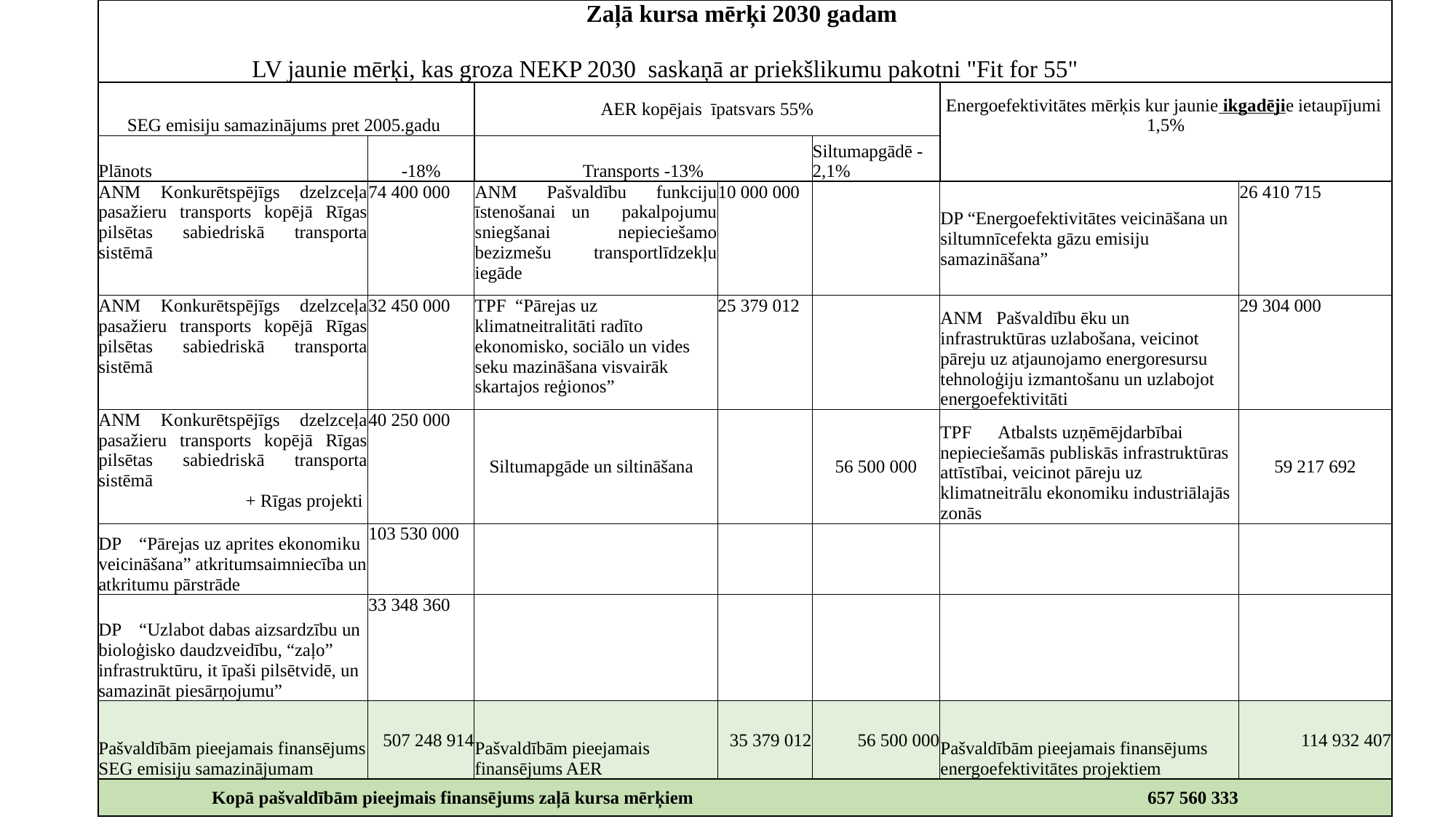

| Zaļā kursa mērķi 2030 gadam |  |  |  |  |  |  |
| --- | --- | --- | --- | --- | --- | --- |
|  |  |  |  |  |  |  |
| LV jaunie mērķi, kas groza NEKP 2030 saskaņā ar priekšlikumu pakotni "Fit for 55" |  |  |  |  |  |  |
| SEG emisiju samazinājums pret 2005.gadu |  | AER kopējais īpatsvars 55% |  |  | Energoefektivitātes mērķis kur jaunie ikgadējie ietaupījumi 1,5% |  |
| Plānots | -18% | Transports -13% |  | Siltumapgādē -2,1% |  |  |
| ANM Konkurētspējīgs dzelzceļa pasažieru transports kopējā Rīgas pilsētas sabiedriskā transporta sistēmā | 74 400 000 | ANM Pašvaldību funkciju īstenošanai un pakalpojumu sniegšanai nepieciešamo bezizmešu transportlīdzekļu iegāde | 10 000 000 |  | DP “Energoefektivitātes veicināšana un siltumnīcefekta gāzu emisiju samazināšana” | 26 410 715 |
| ANM Konkurētspējīgs dzelzceļa pasažieru transports kopējā Rīgas pilsētas sabiedriskā transporta sistēmā | 32 450 000 | TPF “Pārejas uz klimatneitralitāti radīto ekonomisko, sociālo un vides seku mazināšana visvairāk skartajos reģionos” | 25 379 012 |  | ANM Pašvaldību ēku un infrastruktūras uzlabošana, veicinot pāreju uz atjaunojamo energoresursu tehnoloģiju izmantošanu un uzlabojot energoefektivitāti | 29 304 000 |
| ANM Konkurētspējīgs dzelzceļa pasažieru transports kopējā Rīgas pilsētas sabiedriskā transporta sistēmā + Rīgas projekti | 40 250 000 | Siltumapgāde un siltināšana |  | 56 500 000 | TPF Atbalsts uzņēmējdarbībai nepieciešamās publiskās infrastruktūras attīstībai, veicinot pāreju uz klimatneitrālu ekonomiku industriālajās zonās | 59 217 692 |
| DP “Pārejas uz aprites ekonomiku veicināšana” atkritumsaimniecība un atkritumu pārstrāde | 103 530 000 |  |  |  |  |  |
| DP “Uzlabot dabas aizsardzību un bioloģisko daudzveidību, “zaļo” infrastruktūru, it īpaši pilsētvidē, un samazināt piesārņojumu” | 33 348 360 |  |  |  |  |  |
| Pašvaldībām pieejamais finansējums SEG emisiju samazinājumam | 507 248 914 | Pašvaldībām pieejamais finansējums AER | 35 379 012 | 56 500 000 | Pašvaldībām pieejamais finansējums energoefektivitātes projektiem | 114 932 407 |
| Kopā pašvaldībām pieejmais finansējums zaļā kursa mērķiem |  |  |  |  | 657 560 333 |  |